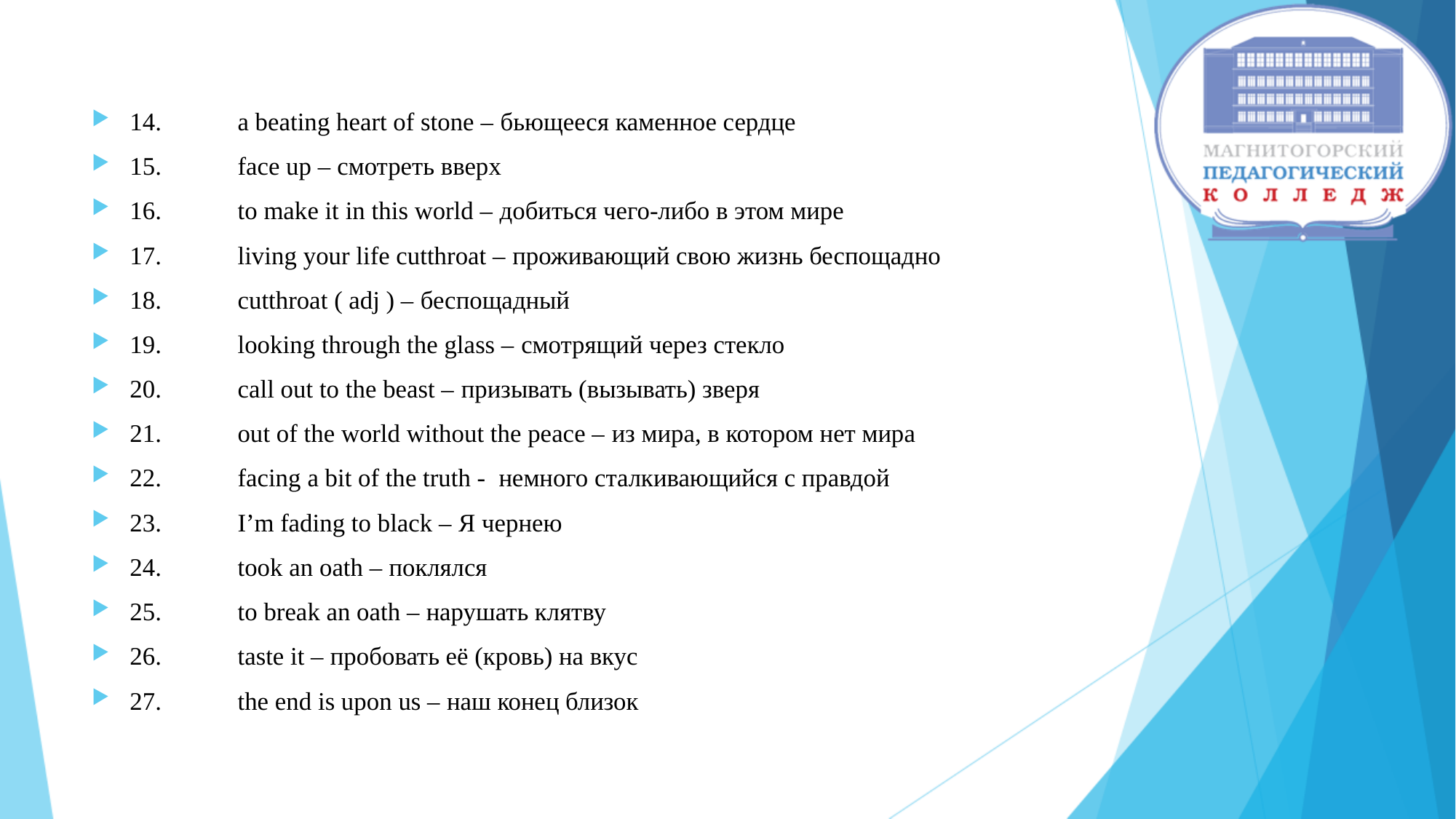

#
14.	 a beating heart of stone – бьющееся каменное сердце
15.	 face up – смотреть вверх
16.	 to make it in this world – добиться чего-либо в этом мире
17.	 living your life cutthroat – проживающий свою жизнь беспощадно
18.	 сutthroat ( adj ) – беспощадный
19.	 looking through the glass – смотрящий через стекло
20.	 call out to the beast – призывать (вызывать) зверя
21.	 out of the world without the peace – из мира, в котором нет мира
22.	 facing a bit of the truth -  немного сталкивающийся с правдой
23.	 I’m fading to black – Я чернею
24.	 took an oath – поклялся
25.	 to break an oath – нарушать клятву
26.	 taste it – пробовать её (кровь) на вкус
27.	 the end is upon us – наш конец близок